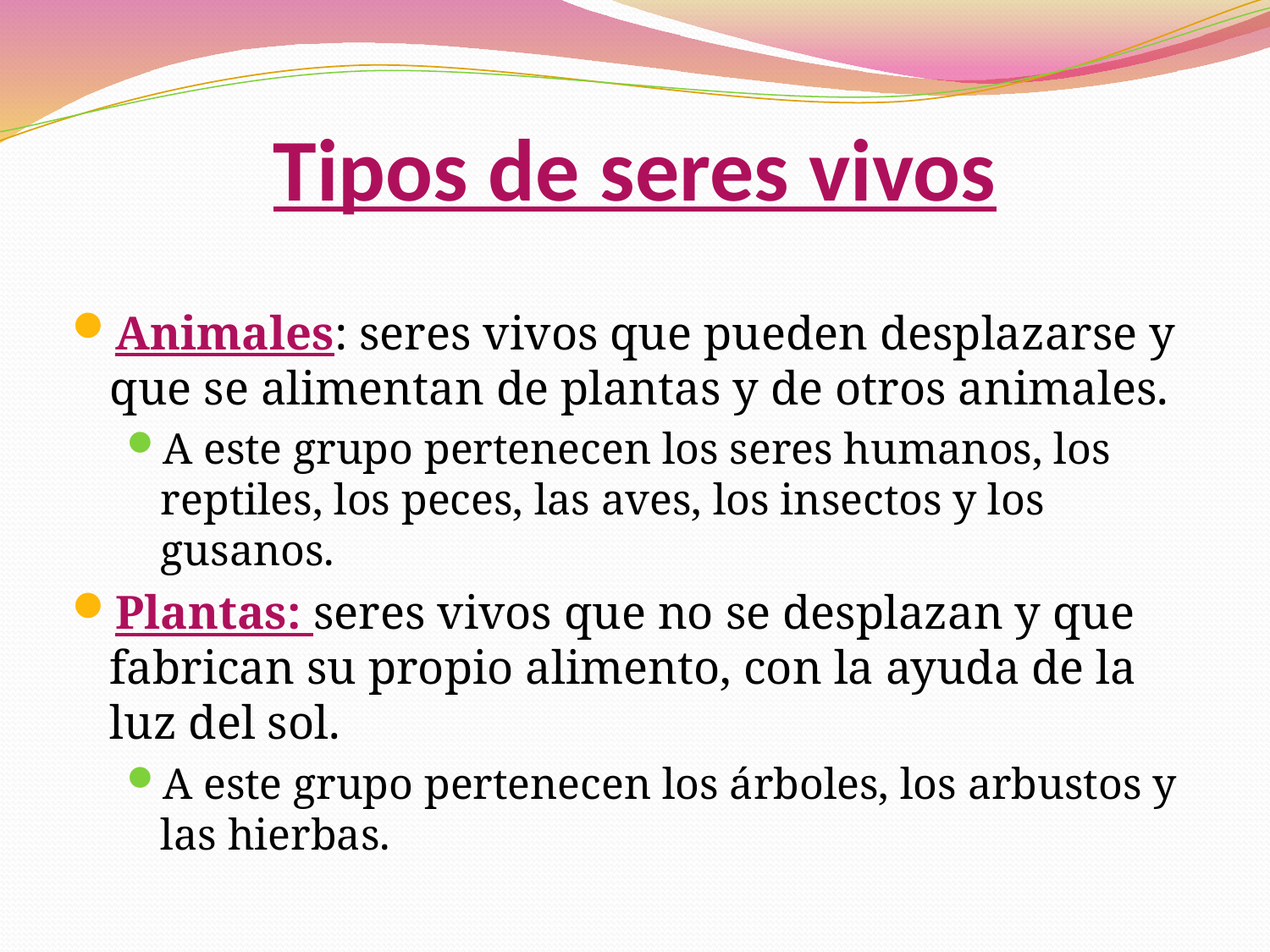

# Tipos de seres vivos
Animales: seres vivos que pueden desplazarse y que se alimentan de plantas y de otros animales.
A este grupo pertenecen los seres humanos, los reptiles, los peces, las aves, los insectos y los gusanos.
Plantas: seres vivos que no se desplazan y que fabrican su propio alimento, con la ayuda de la luz del sol.
A este grupo pertenecen los árboles, los arbustos y las hierbas.